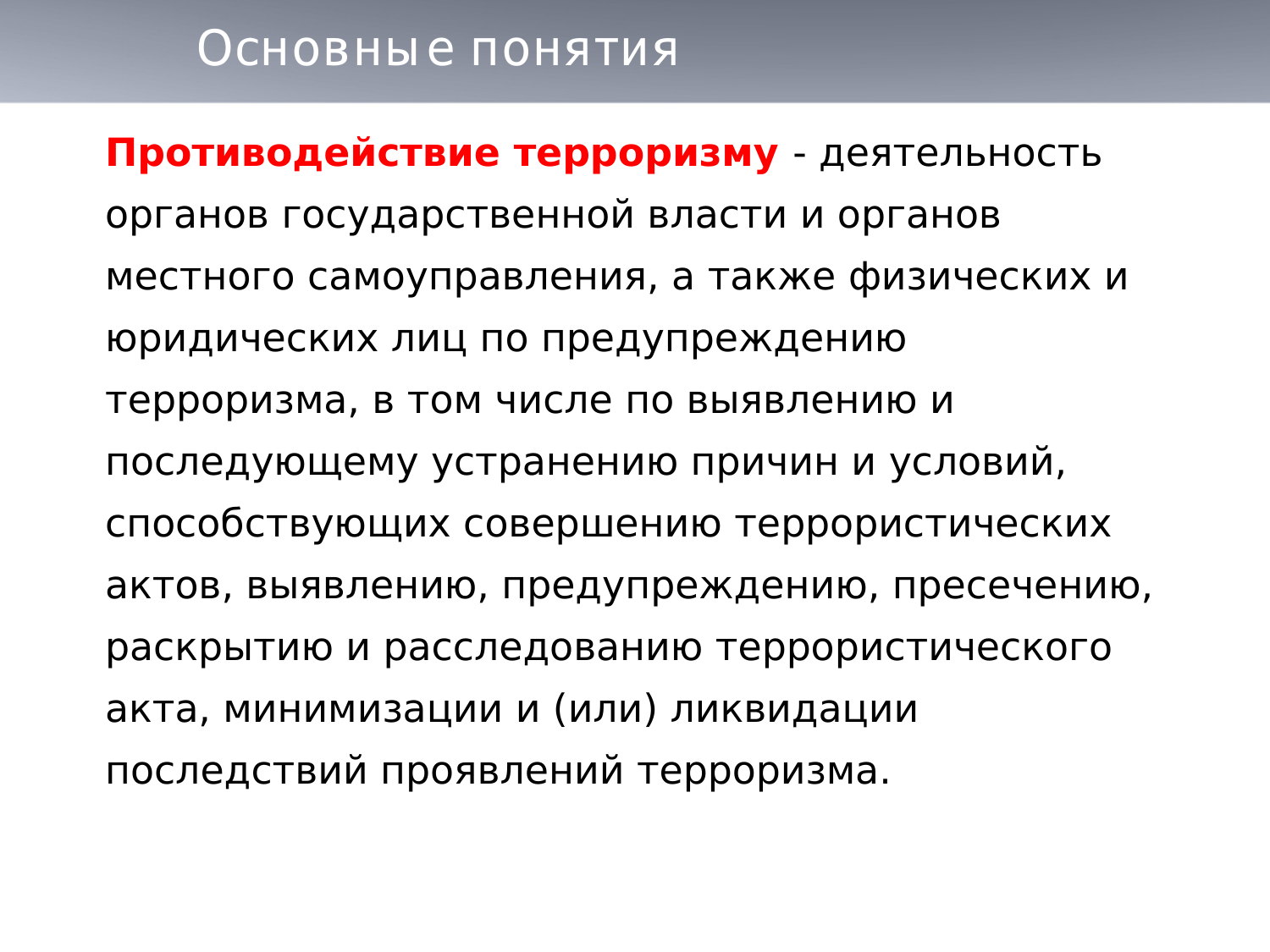

# Основные понятия
Противодействие терроризму - деятельность органов государственной власти и органов местного самоуправления, а также физических и юридических лиц по предупреждению терроризма, в том числе по выявлению и последующему устранению причин и условий, способствующих совершению террористических актов, выявлению, предупреждению, пресечению, раскрытию и расследованию террористического акта, минимизации и (или) ликвидации последствий проявлений терроризма.